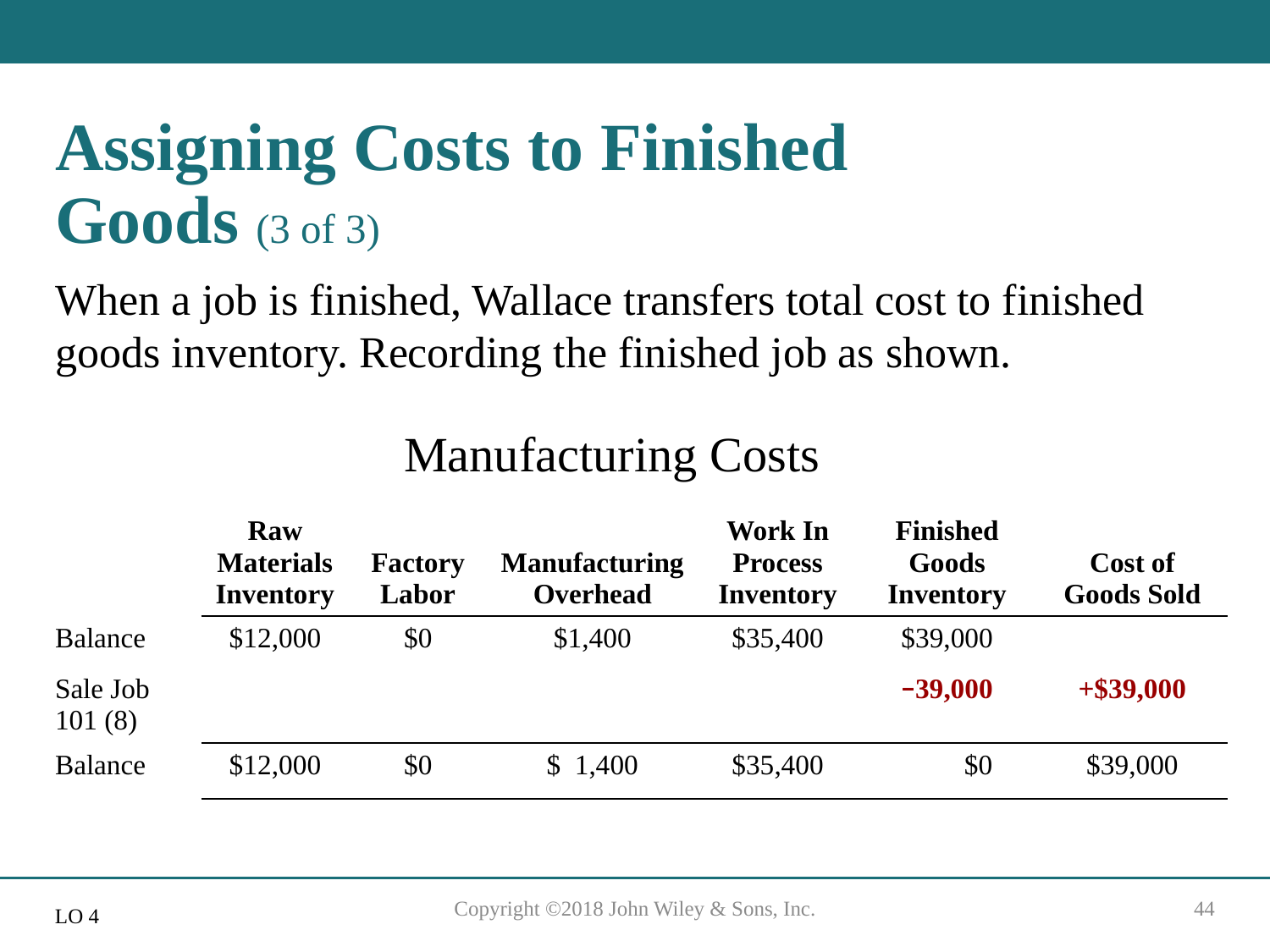

# Assigning Costs to Finished Goods (3 of 3)
When a job is finished, Wallace transfers total cost to finished goods inventory. Recording the finished job as shown.
Manufacturing Costs
|  | Raw Materials Inventory | Factory Labor | Manufacturing Overhead | Work In Process Inventory | Finished Goods Inventory | Cost of Goods Sold |
| --- | --- | --- | --- | --- | --- | --- |
| Balance | $12,000 | $0 | $1,400 | $35,400 | $39,000 |  |
| Sale Job 101 (8) |  |  |  |  | −39,000 | +$39,000 |
| Balance | $12,000 | $0 | $ 1,400 | $35,400 | $0 | $39,000 |
Copyright ©2018 John Wiley & Sons, Inc.
44
L O 4